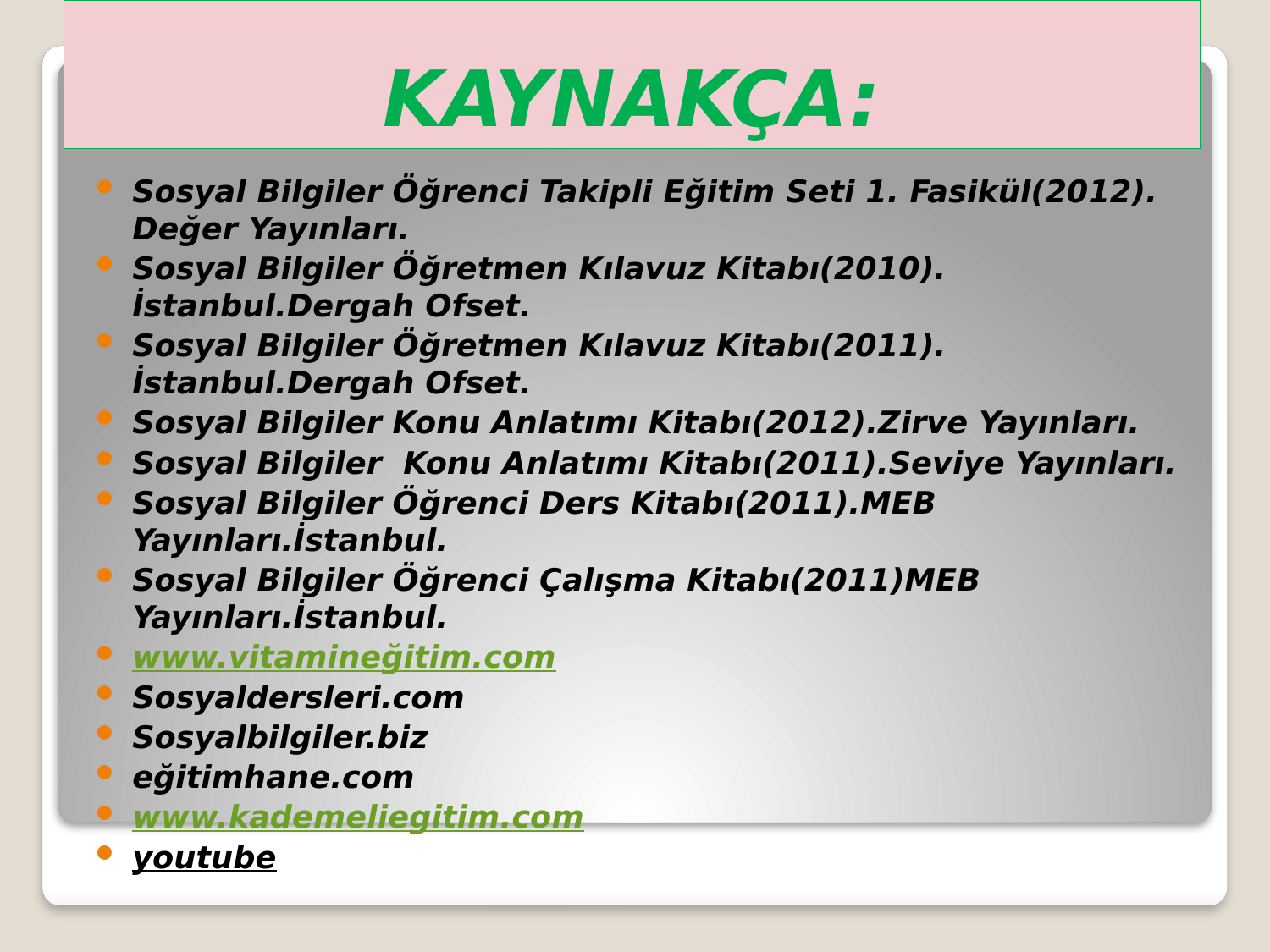

# KAYNAKÇA:
Sosyal Bilgiler Öğrenci Takipli Eğitim Seti 1. Fasikül(2012). Değer Yayınları.
Sosyal Bilgiler Öğretmen Kılavuz Kitabı(2010). İstanbul.Dergah Ofset.
Sosyal Bilgiler Öğretmen Kılavuz Kitabı(2011). İstanbul.Dergah Ofset.
Sosyal Bilgiler Konu Anlatımı Kitabı(2012).Zirve Yayınları.
Sosyal Bilgiler  Konu Anlatımı Kitabı(2011).Seviye Yayınları.
Sosyal Bilgiler Öğrenci Ders Kitabı(2011).MEB Yayınları.İstanbul.
Sosyal Bilgiler Öğrenci Çalışma Kitabı(2011)MEB Yayınları.İstanbul.
www.vitamineğitim.com
Sosyaldersleri.com
Sosyalbilgiler.biz
eğitimhane.com
www.kademeliegitim.com
youtube